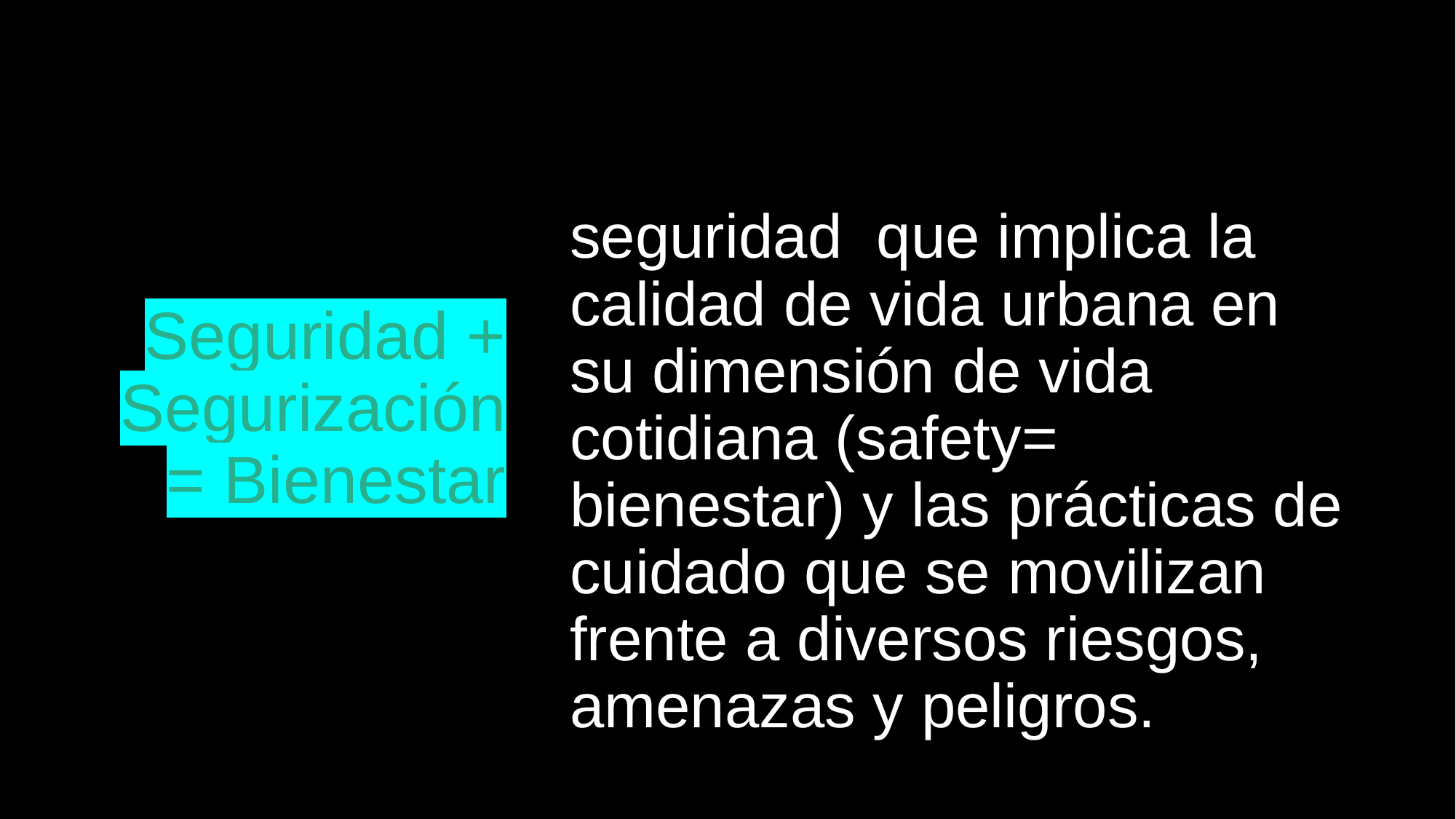

# Seguridad + Segurización= Bienestar
seguridad  que implica la calidad de vida urbana en su dimensión de vida cotidiana (safety= bienestar) y las prácticas de cuidado que se movilizan frente a diversos riesgos, amenazas y peligros.